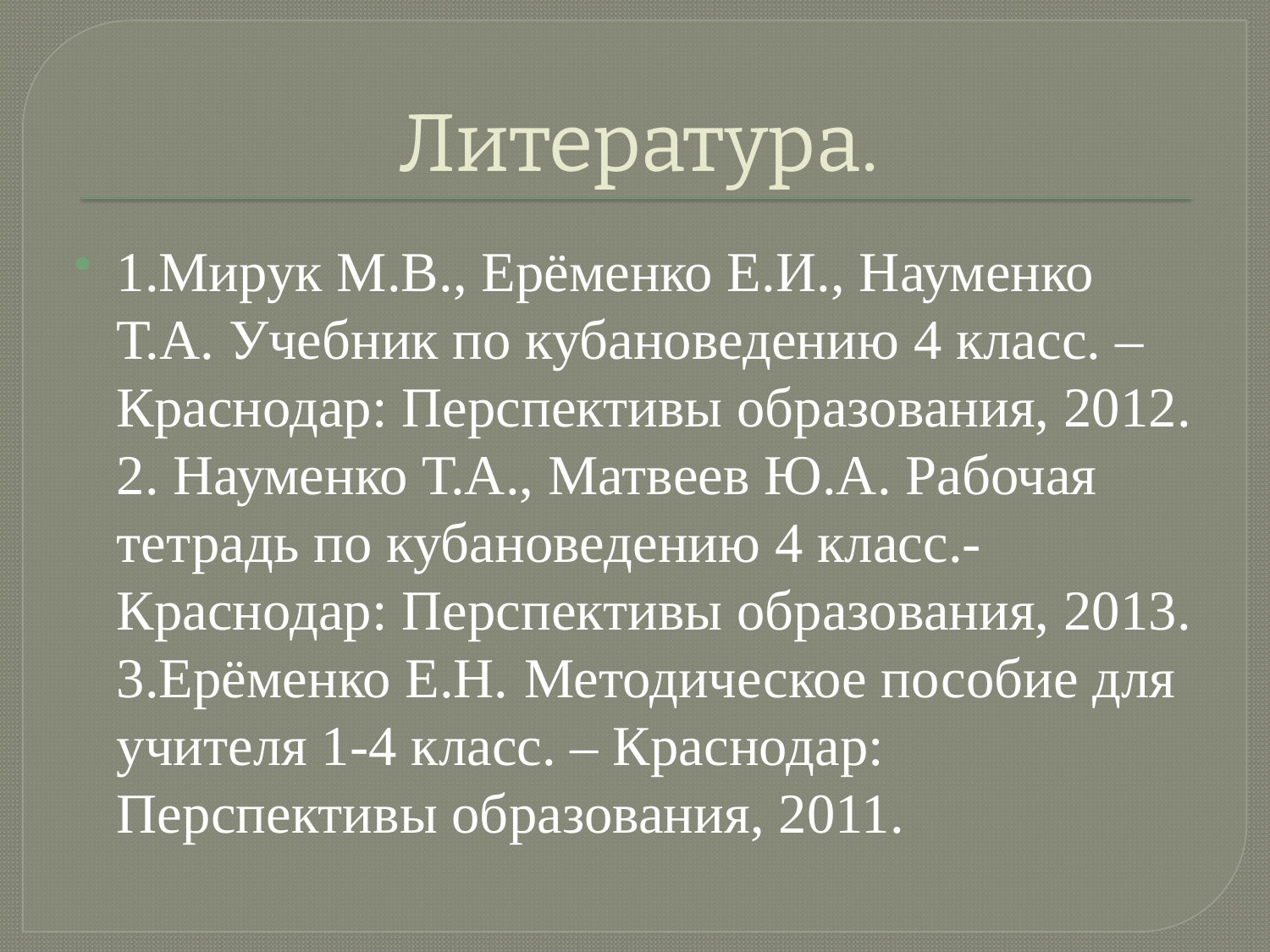

# Литература.
1.Мирук М.В., Ерёменко Е.И., Науменко Т.А. Учебник по кубановедению 4 класс. – Краснодар: Перспективы образования, 2012. 2. Науменко Т.А., Матвеев Ю.А. Рабочая тетрадь по кубановедению 4 класс.- Краснодар: Перспективы образования, 2013. 3.Ерёменко Е.Н. Методическое пособие для учителя 1-4 класс. – Краснодар: Перспективы образования, 2011.